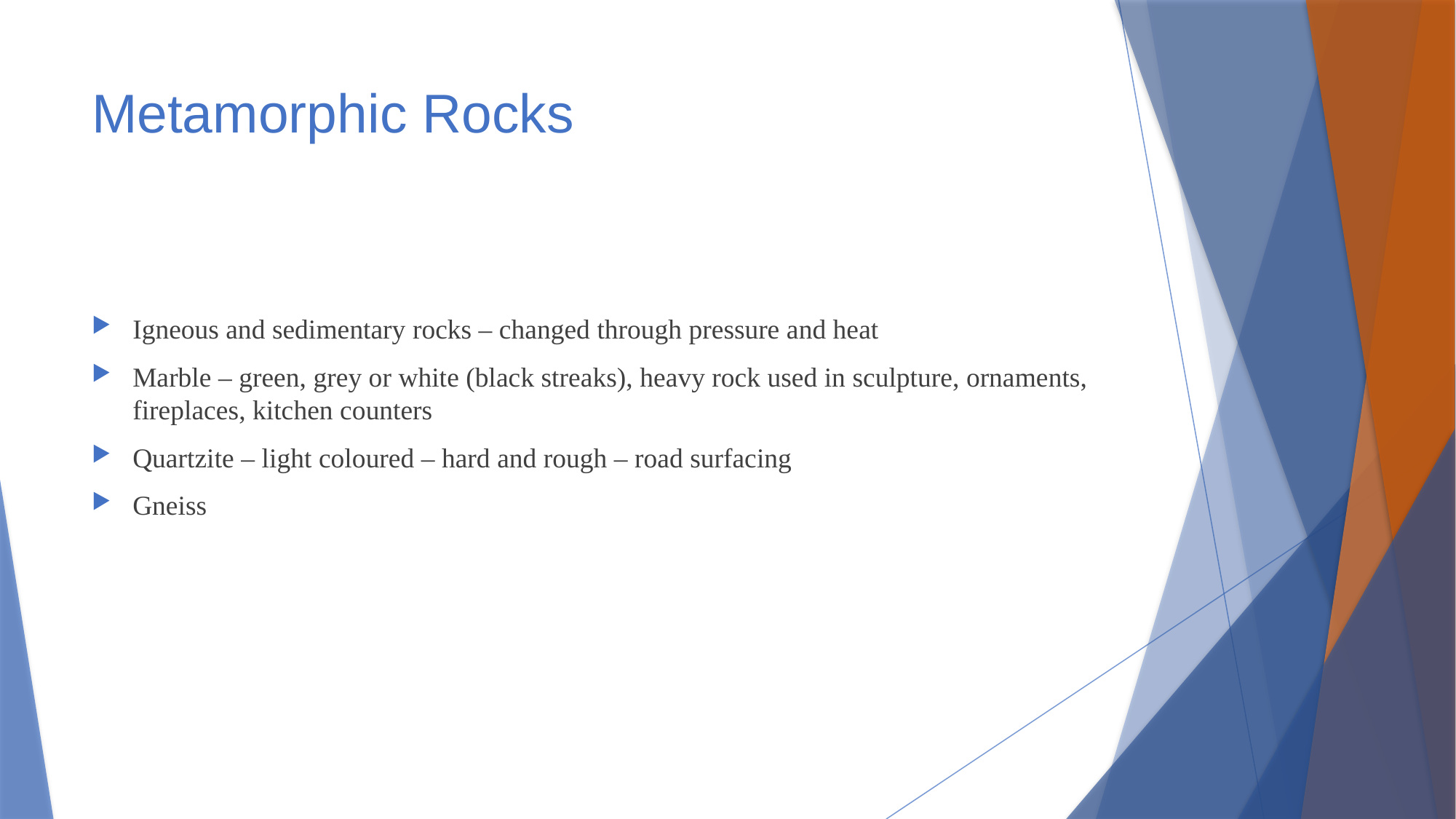

# Metamorphic Rocks

Igneous and sedimentary rocks – changed through pressure and heat
Marble – green, grey or white (black streaks), heavy rock used in sculpture, ornaments, fireplaces, kitchen counters
Quartzite – light coloured – hard and rough – road surfacing
Gneiss